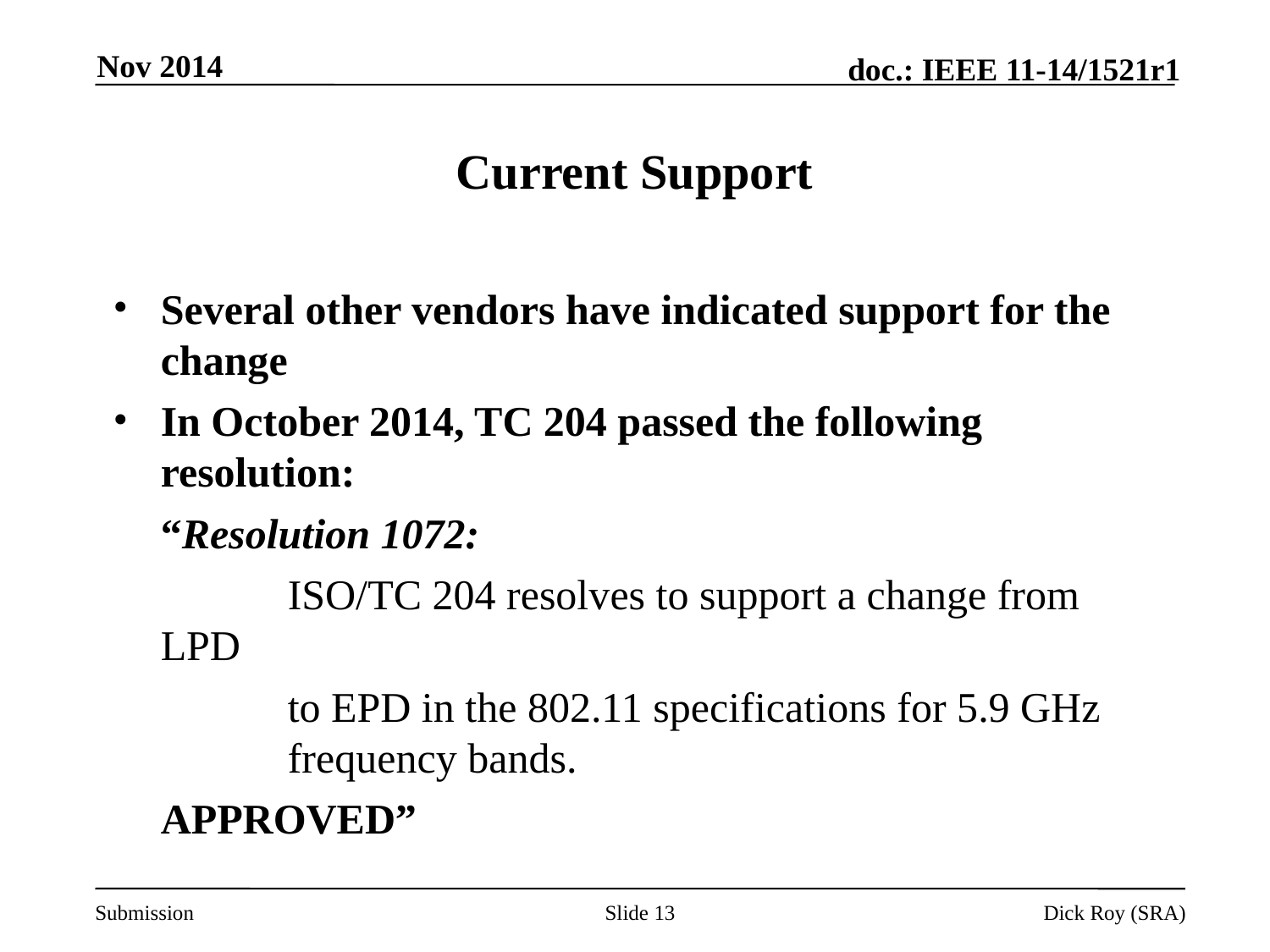

Current Support
Nov 2014
Several other vendors have indicated support for the change
In October 2014, TC 204 passed the following resolution:
	“Resolution 1072:
		ISO/TC 204 resolves to support a change from LPD
		to EPD in the 802.11 specifications for 5.9 GHz 	frequency bands.
	APPROVED”
Slide 13